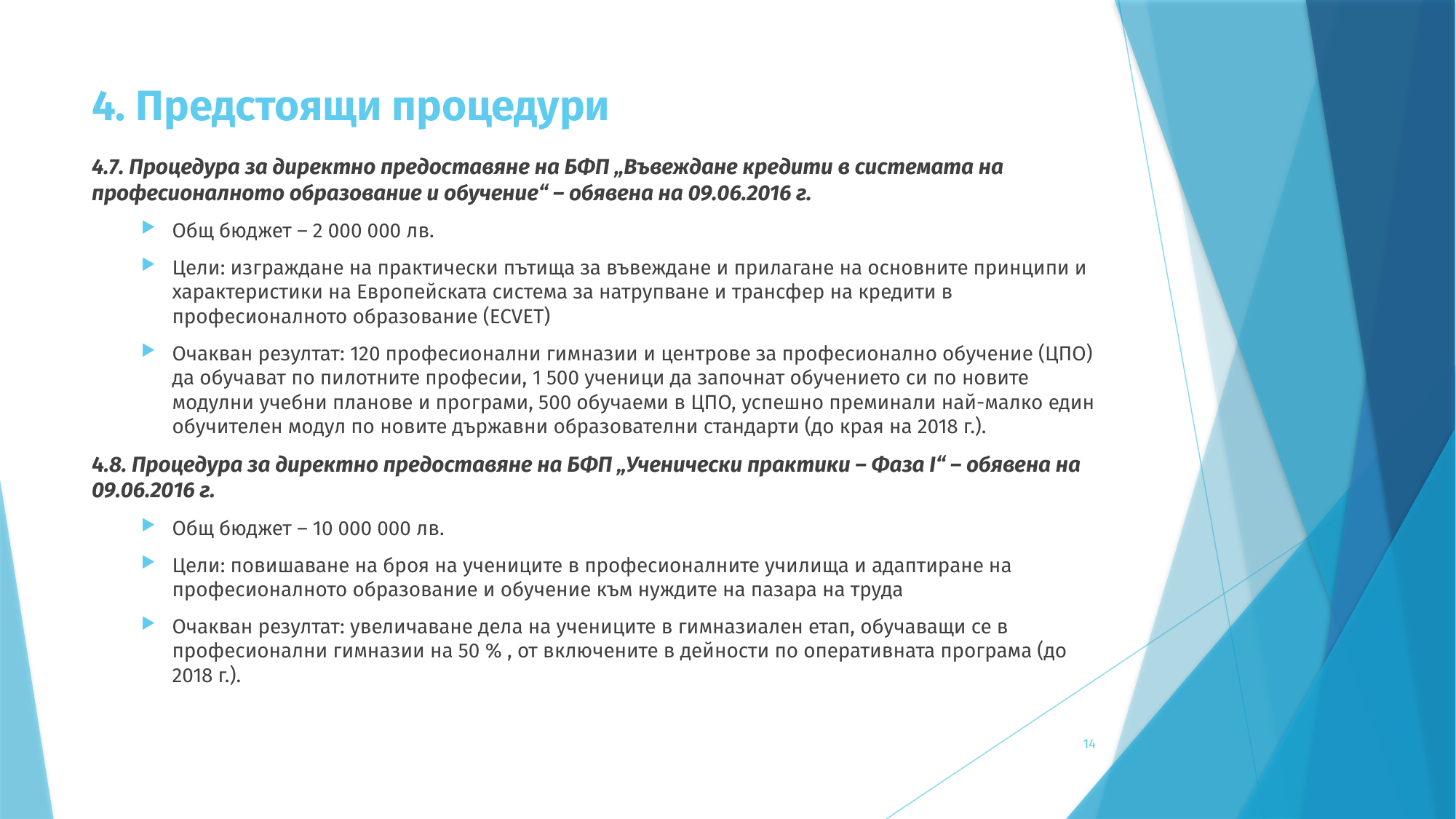

# 4. Предстоящи процедури
4.7. Процедура за директно предоставяне на БФП „Въвеждане кредити в системата на професионалното образование и обучение“ – обявена на 09.06.2016 г.
Общ бюджет – 2 000 000 лв.
Цели: изграждане на практически пътища за въвеждане и прилагане на основните принципи и характеристики на Европейската система за натрупване и трансфер на кредити в професионалното образование (ECVET)
Очакван резултат: 120 професионални гимназии и центрове за професионално обучение (ЦПО) да обучават по пилотните професии, 1 500 ученици да започнат обучението си по новите модулни учебни планове и програми, 500 обучаеми в ЦПО, успешно преминали най-малко един обучителен модул по новите държавни образователни стандарти (до края на 2018 г.).
4.8. Процедура за директно предоставяне на БФП „Ученически практики – Фаза I“ – обявена на 09.06.2016 г.
Общ бюджет – 10 000 000 лв.
Цели: повишаване на броя на учениците в професионалните училища и адаптиране на професионалното образование и обучение към нуждите на пазара на труда
Очакван резултат: увеличаване дела на учениците в гимназиален етап, обучаващи се в професионални гимназии на 50 % , от включените в дейности по оперативната програма (до 2018 г.).

14